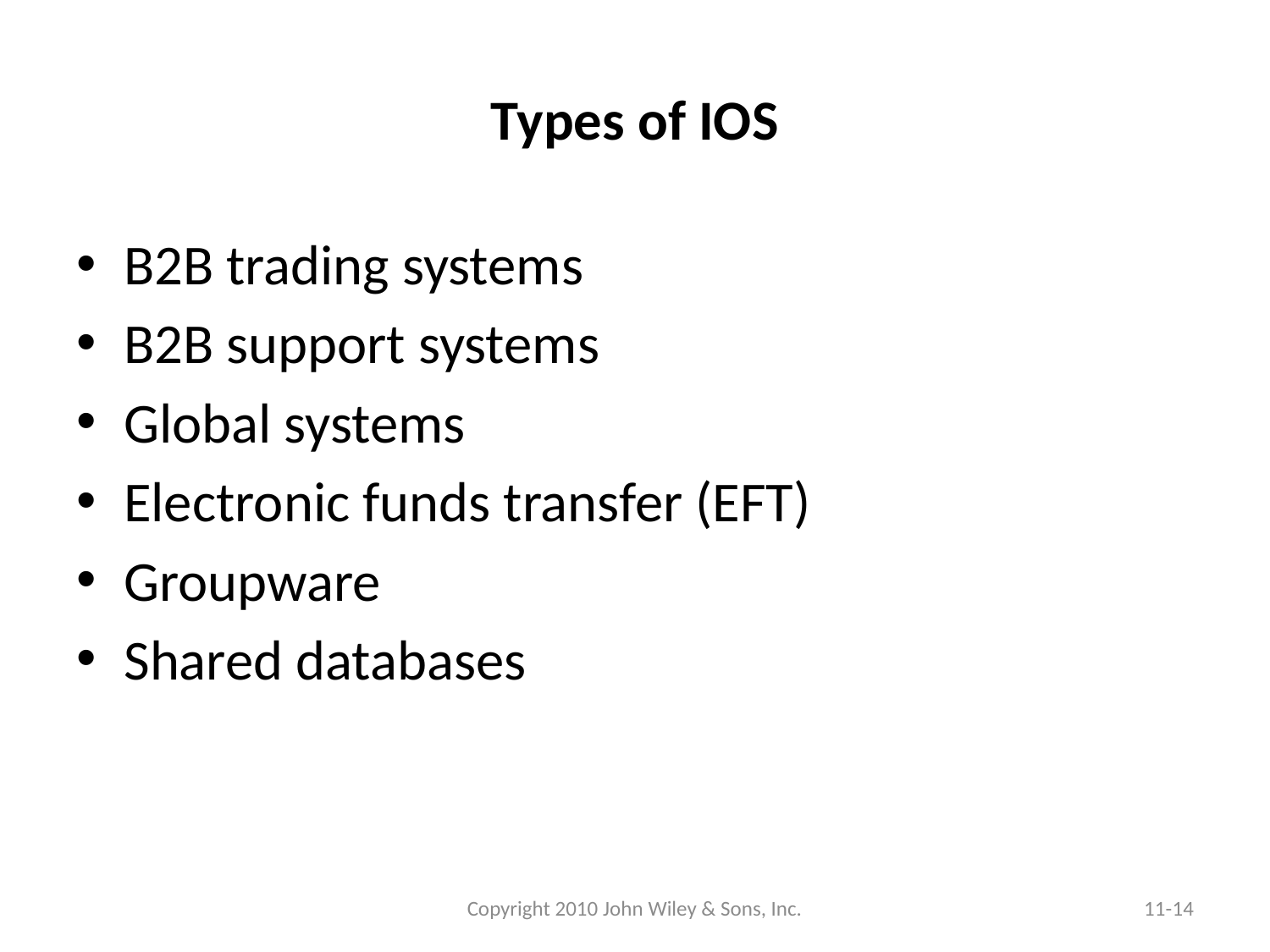

# Types of IOS
B2B trading systems
B2B support systems
Global systems
Electronic funds transfer (EFT)
Groupware
Shared databases
Copyright 2010 John Wiley & Sons, Inc.
11-14